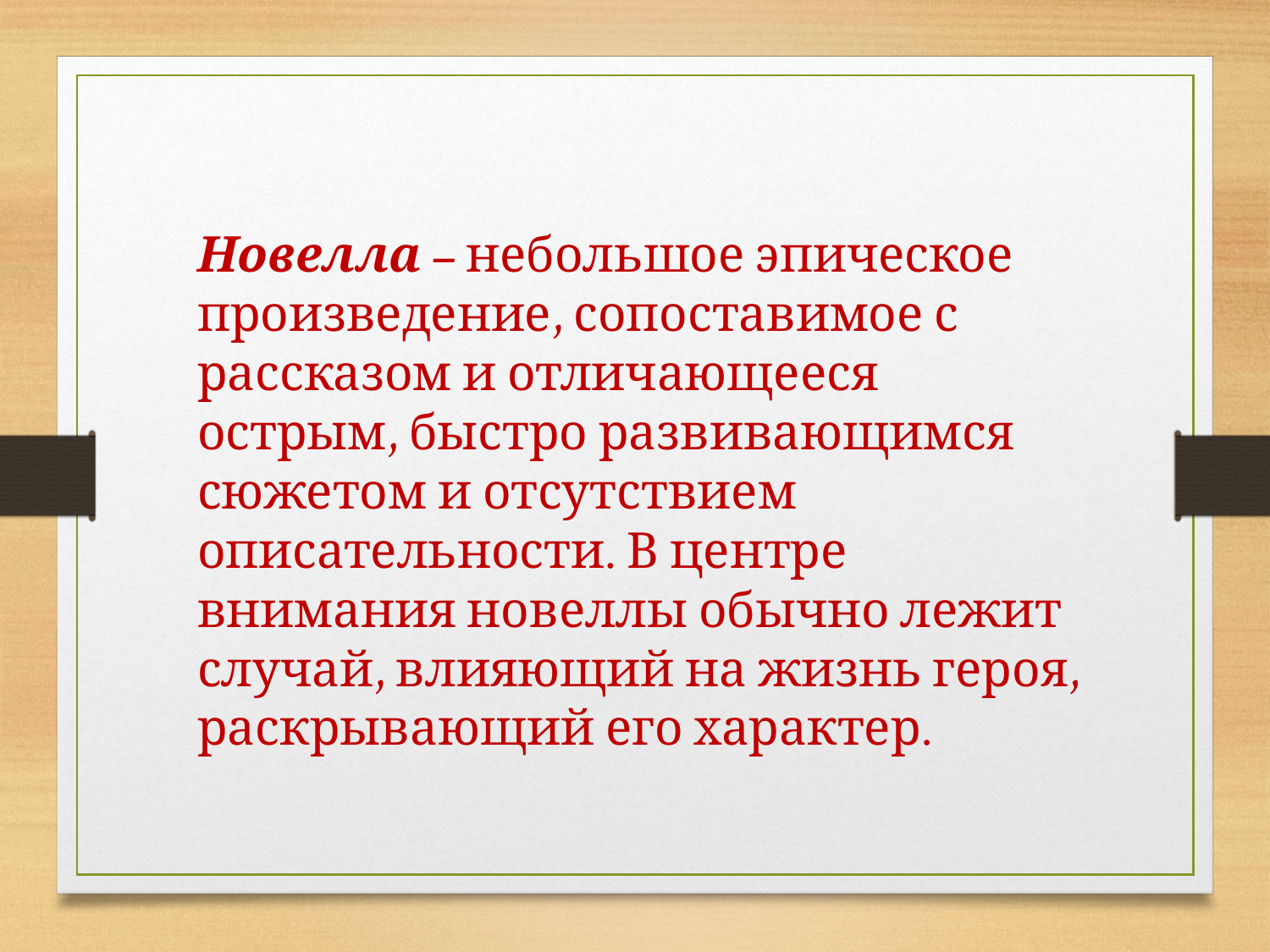

Новелла – небольшое эпическое произведение, сопоставимое с рассказом и отличающееся острым, быстро развивающимся сюжетом и отсутствием описательности. В центре внимания новеллы обычно лежит случай, влияющий на жизнь героя, раскрывающий его характер.